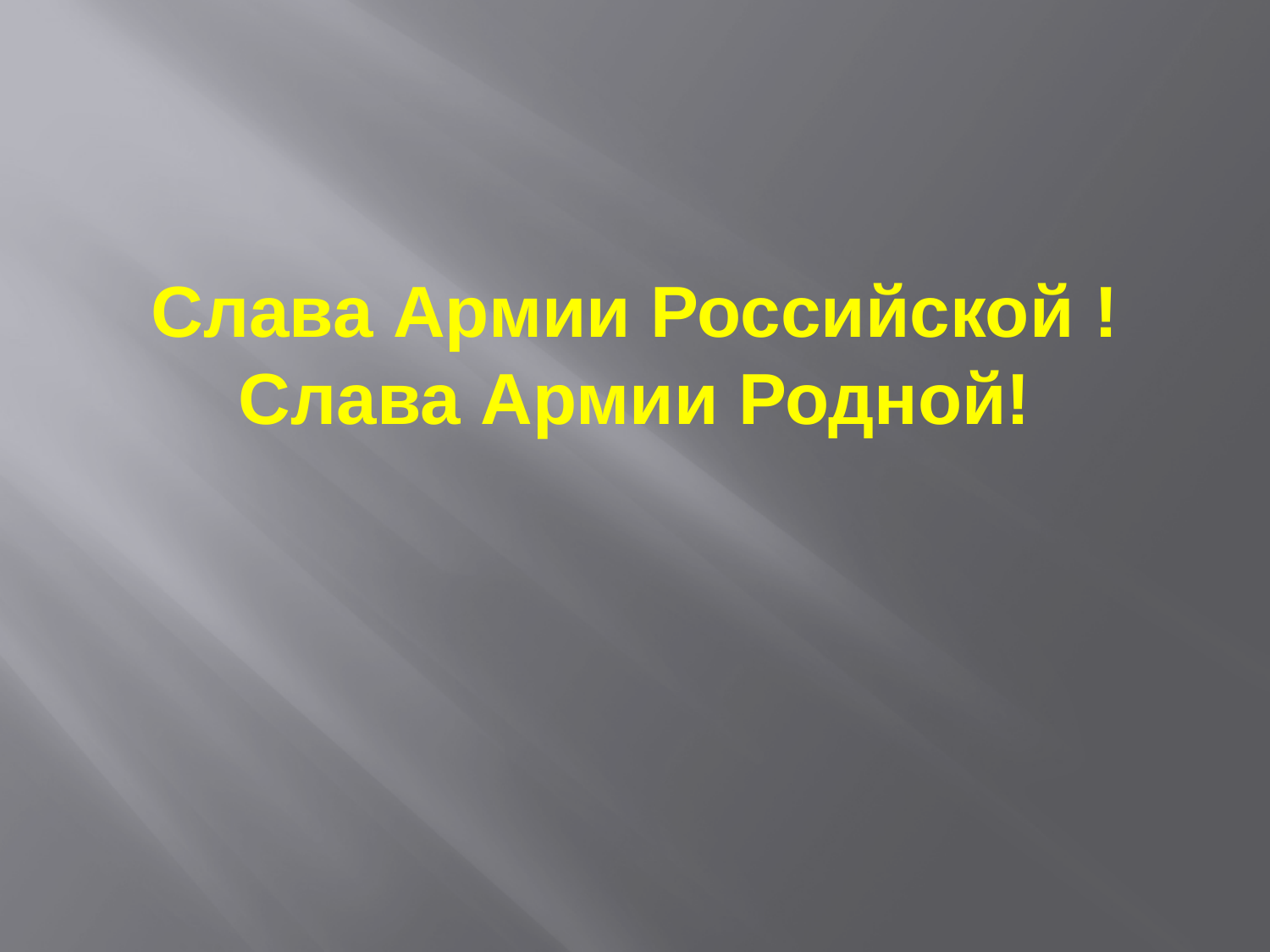

# Слава Армии Российской ! Слава Армии Родной!